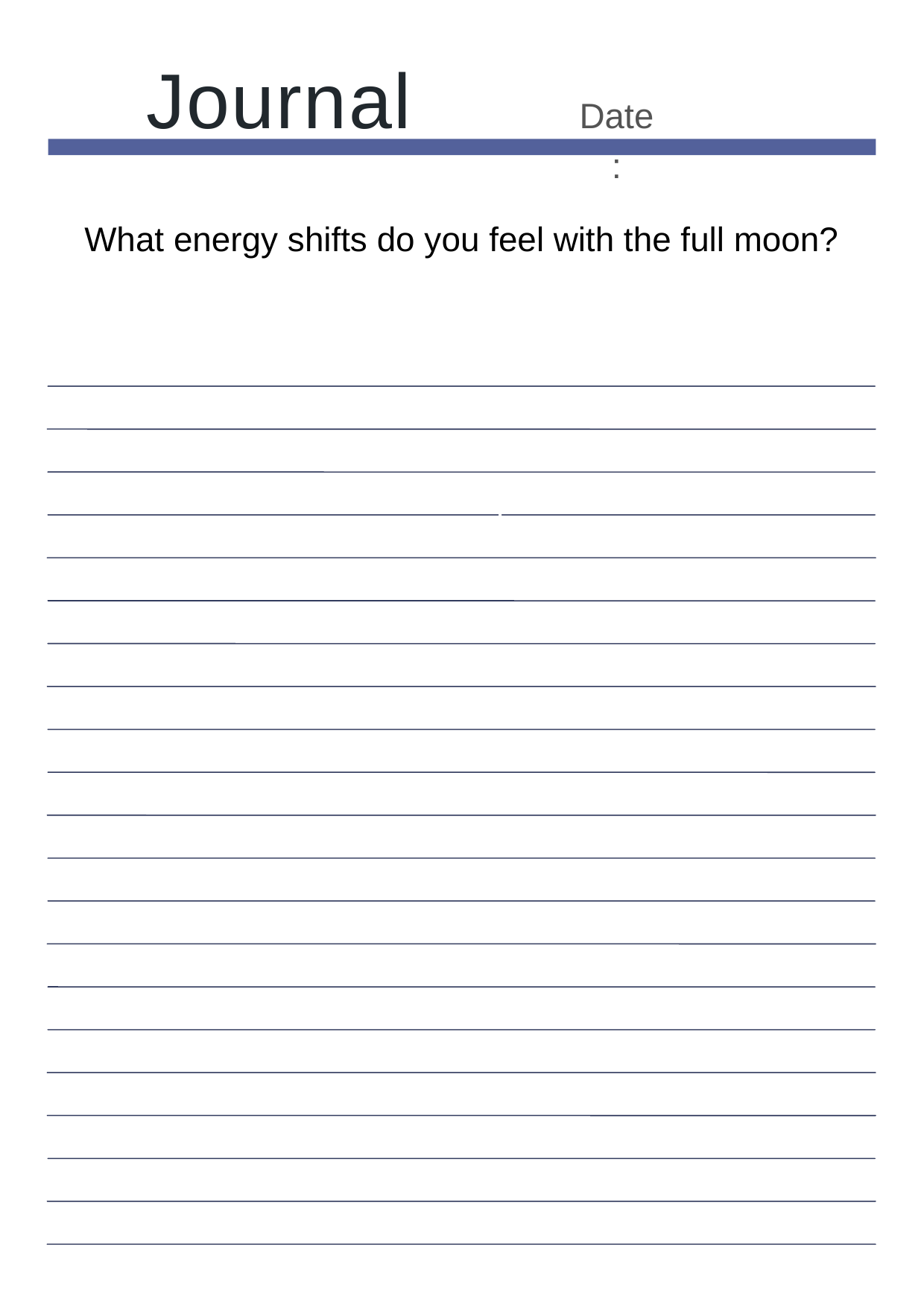

Journal
Date:

What energy shifts do you feel with the full moon?

Journal Prompt Here